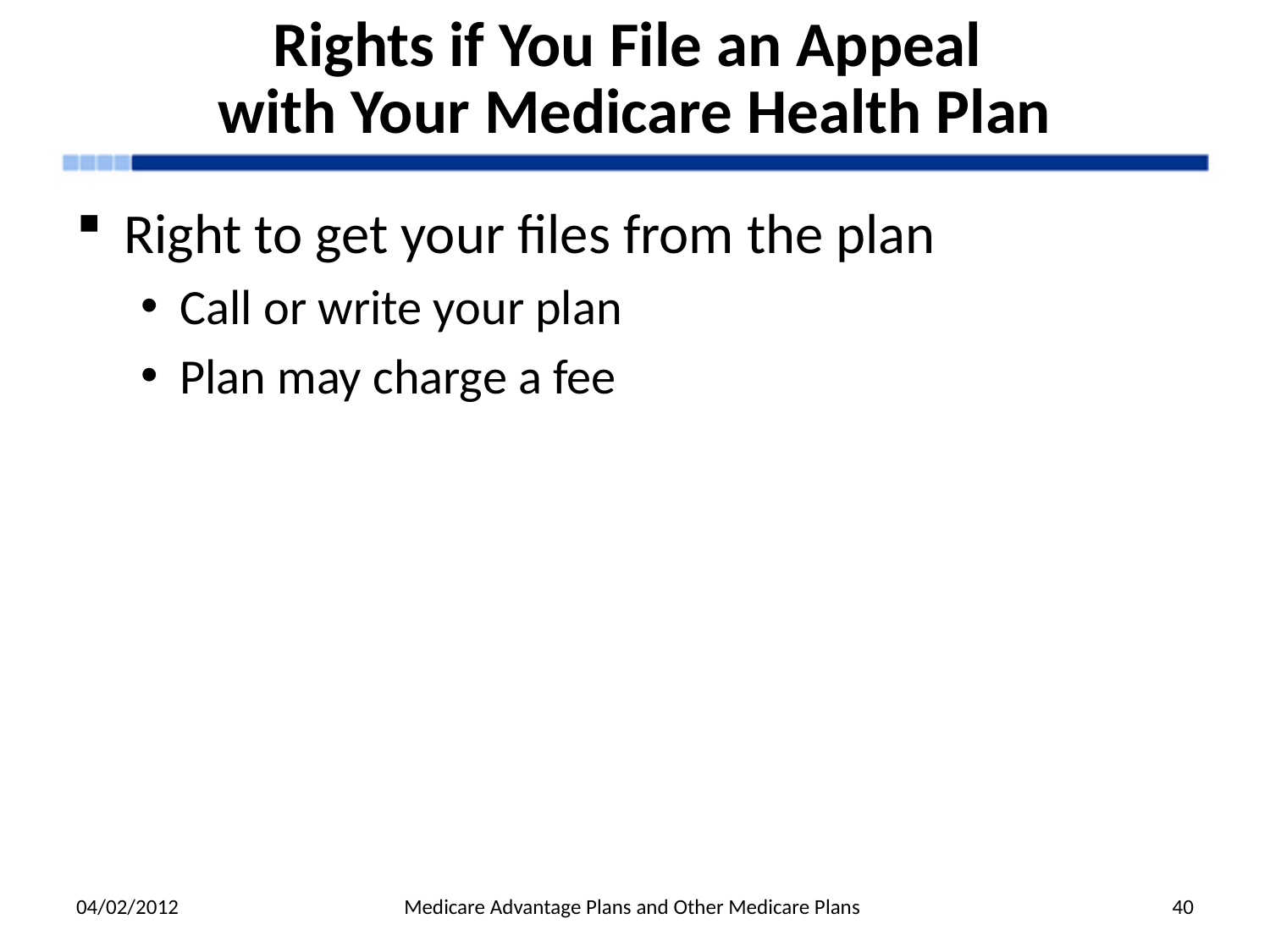

# Rights if You File an Appeal with Your Medicare Health Plan
Right to get your files from the plan
Call or write your plan
Plan may charge a fee

04/02/2012
Medicare Advantage Plans and Other Medicare Plans
40